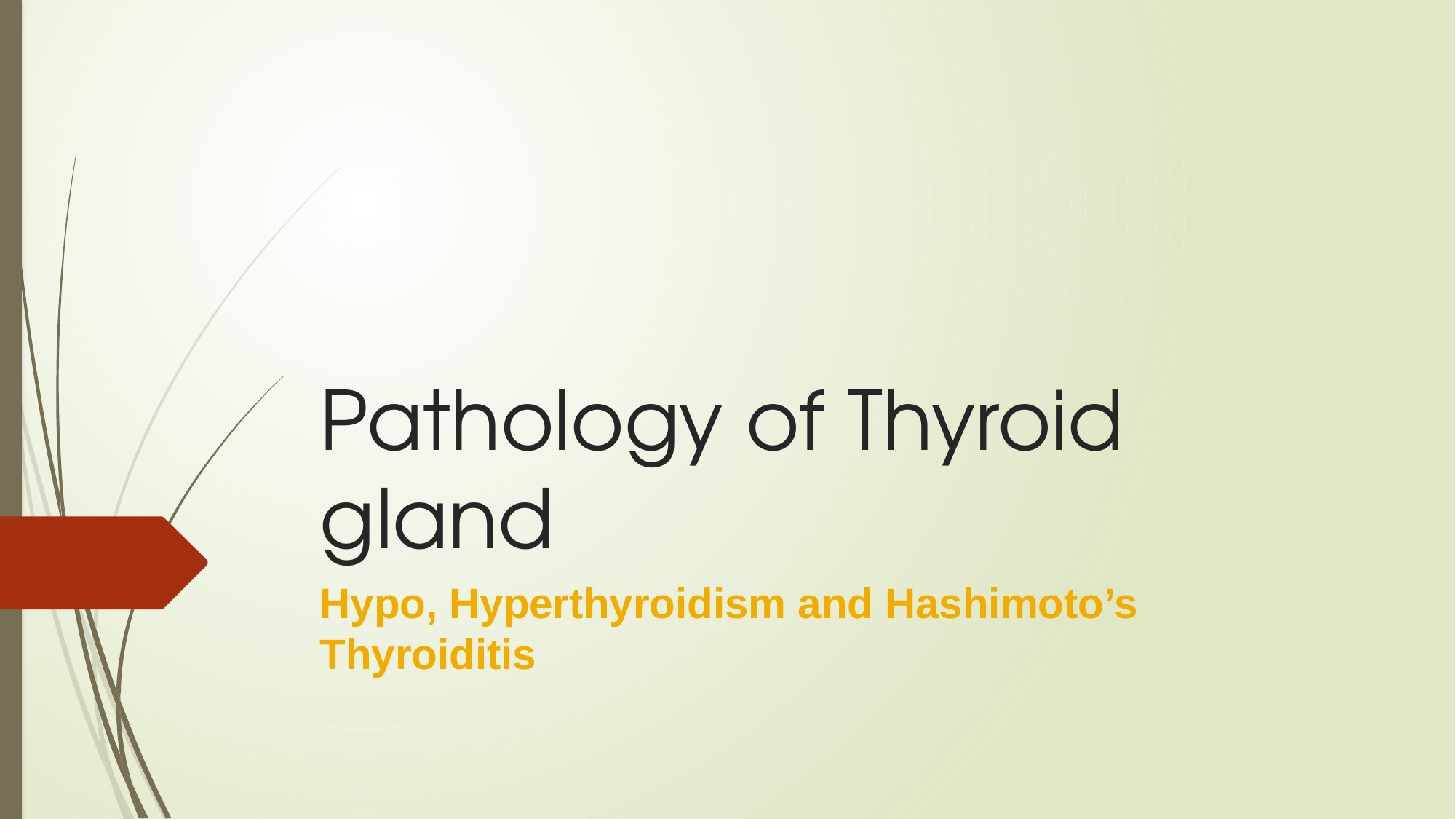

# Pathology of Thyroid gland
Hypo, Hyperthyroidism and Hashimoto’s Thyroiditis